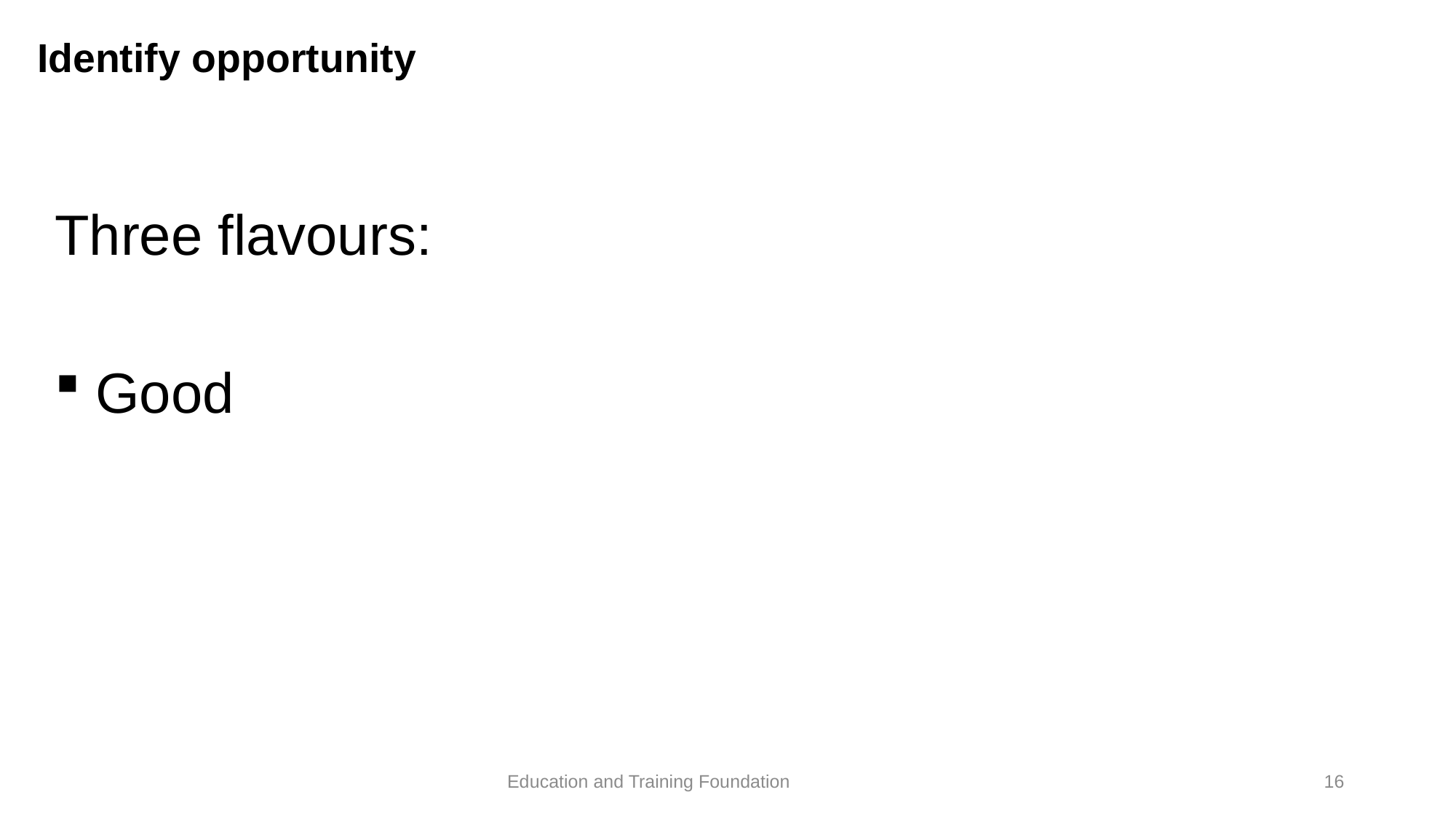

# Identify opportunity
Three flavours:

Good

16
Education and Training Foundation